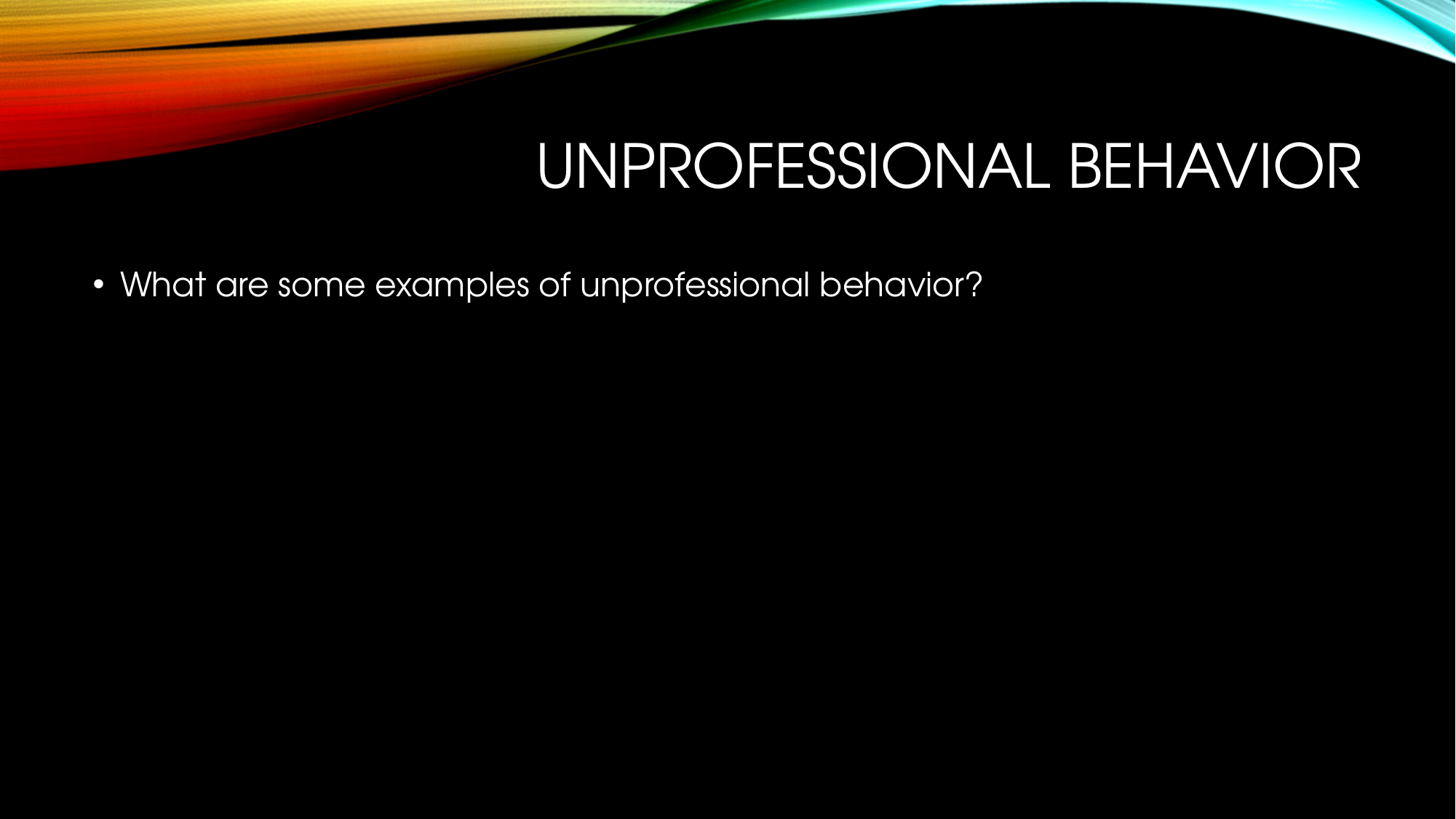

# Unprofessional behavior
What are some examples of unprofessional behavior?